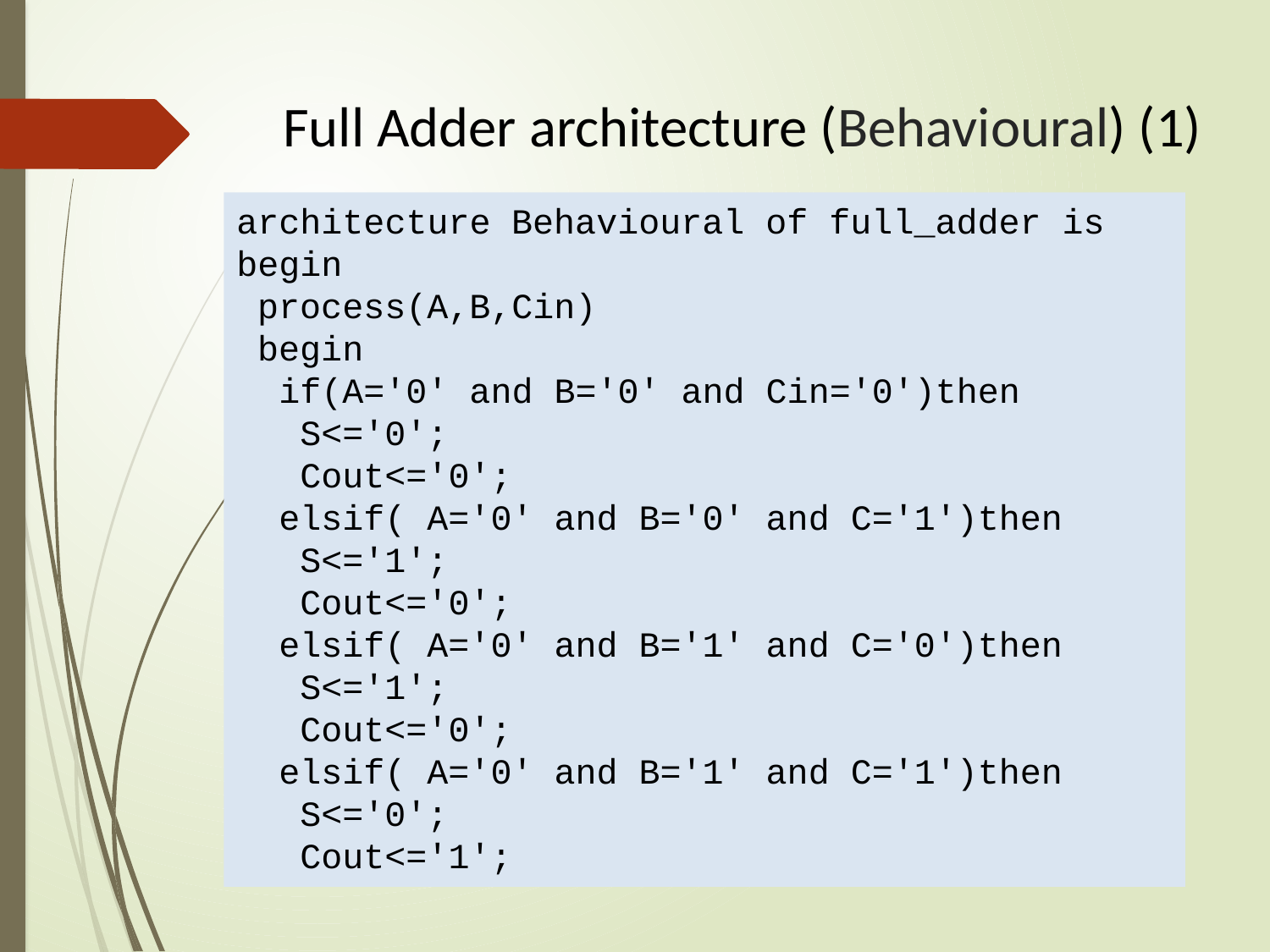

# Full Adder architecture (Behavioural) (1)
architecture Behavioural of full_adder is
begin
 process(A,B,Cin)
 begin
  if(A='0' and B='0' and Cin='0')then
   S<='0';
   Cout<='0';
  elsif( A='0' and B='0' and C='1')then
   S<='1';
   Cout<='0';
  elsif( A='0' and B='1' and C='0')then
   S<='1';
   Cout<='0';
  elsif( A='0' and B='1' and C='1')then
   S<='0';
   Cout<='1';